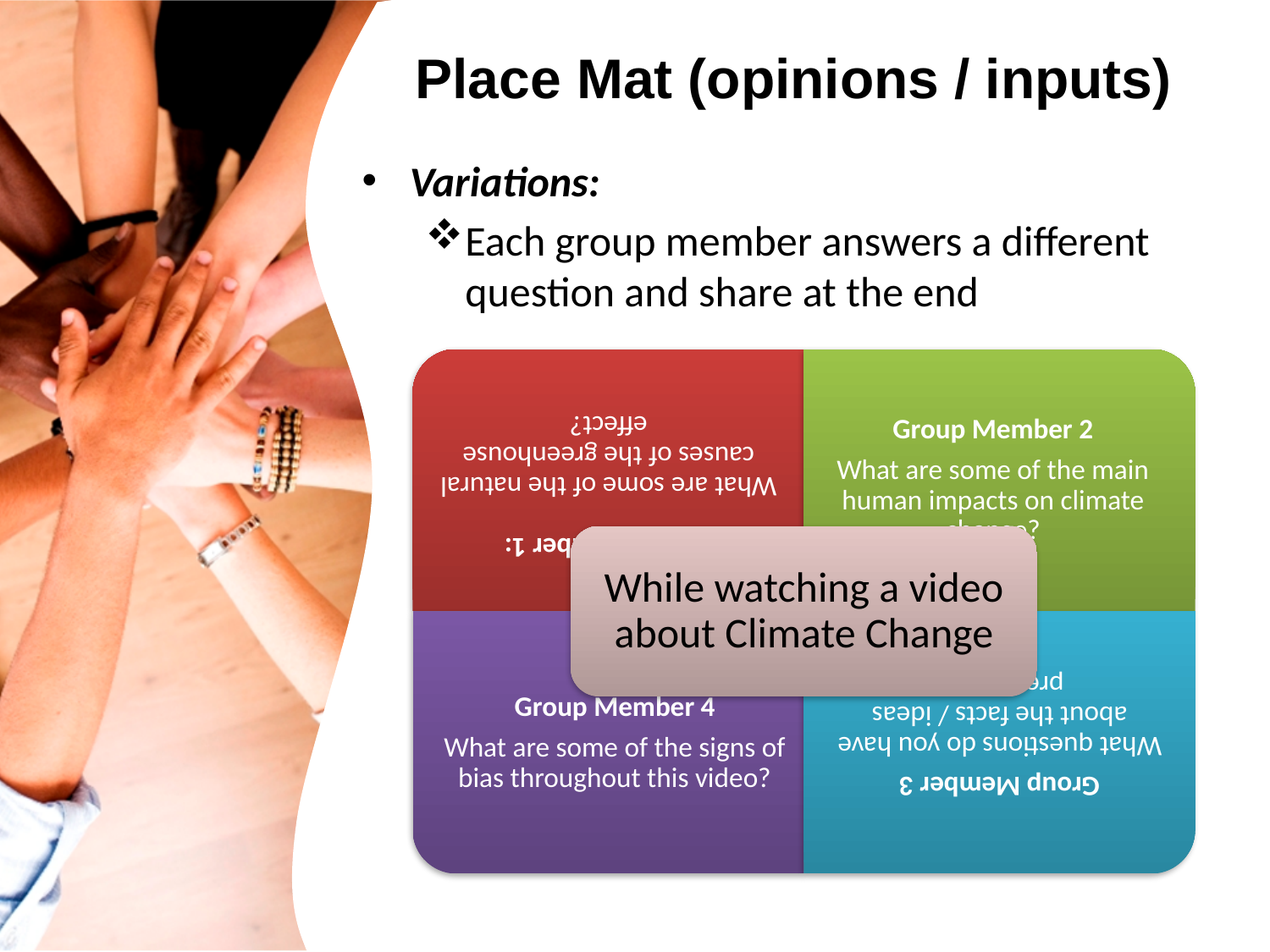

# Place Mat (opinions / inputs)
Variations:
Each group member answers a different question and share at the end
Group Member 1:
What are some of the natural causes of the greenhouse effect?
Group Member 2
What are some of the main human impacts on climate change?
Group Member 4
What are some of the signs of bias throughout this video?
Group Member 3
What questions do you have about the facts / ideas presented?
While watching a video about Climate Change